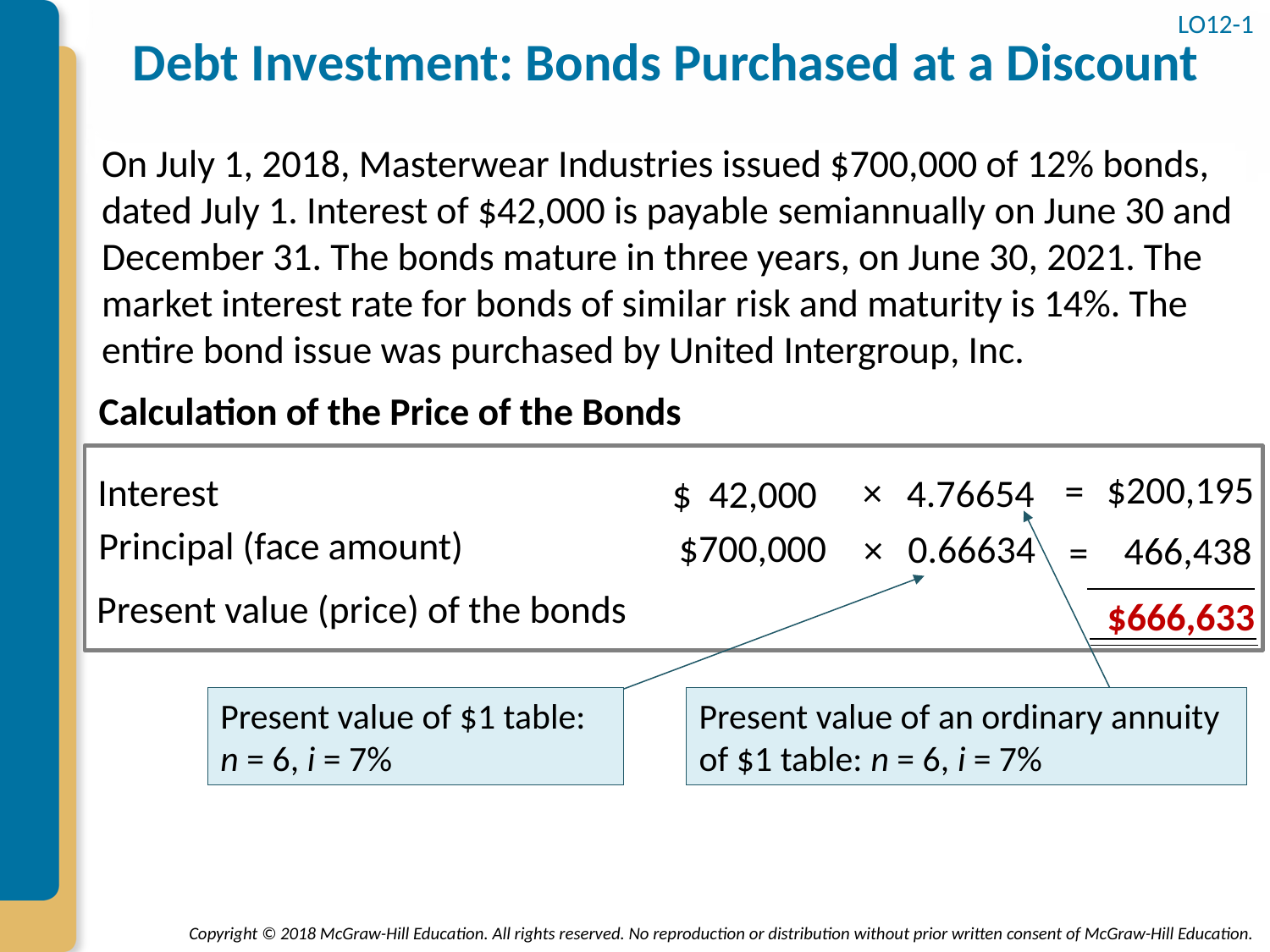

LO12-1
# Debt Investment: Bonds Purchased at a Discount
On July 1, 2018, Masterwear Industries issued $700,000 of 12% bonds, dated July 1. Interest of $42,000 is payable semiannually on June 30 and December 31. The bonds mature in three years, on June 30, 2021. The market interest rate for bonds of similar risk and maturity is 14%. The entire bond issue was purchased by United Intergroup, Inc.
Calculation of the Price of the Bonds

$200,195
×
Interest
4.76654
$  42,000
=
Principal (face amount)
$700,000
0.66634
466,438
×
=
Present value (price) of the bonds
$666,633
Present value of $1 table: n = 6, i = 7%
Present value of an ordinary annuity of $1 table: n = 6, i = 7%